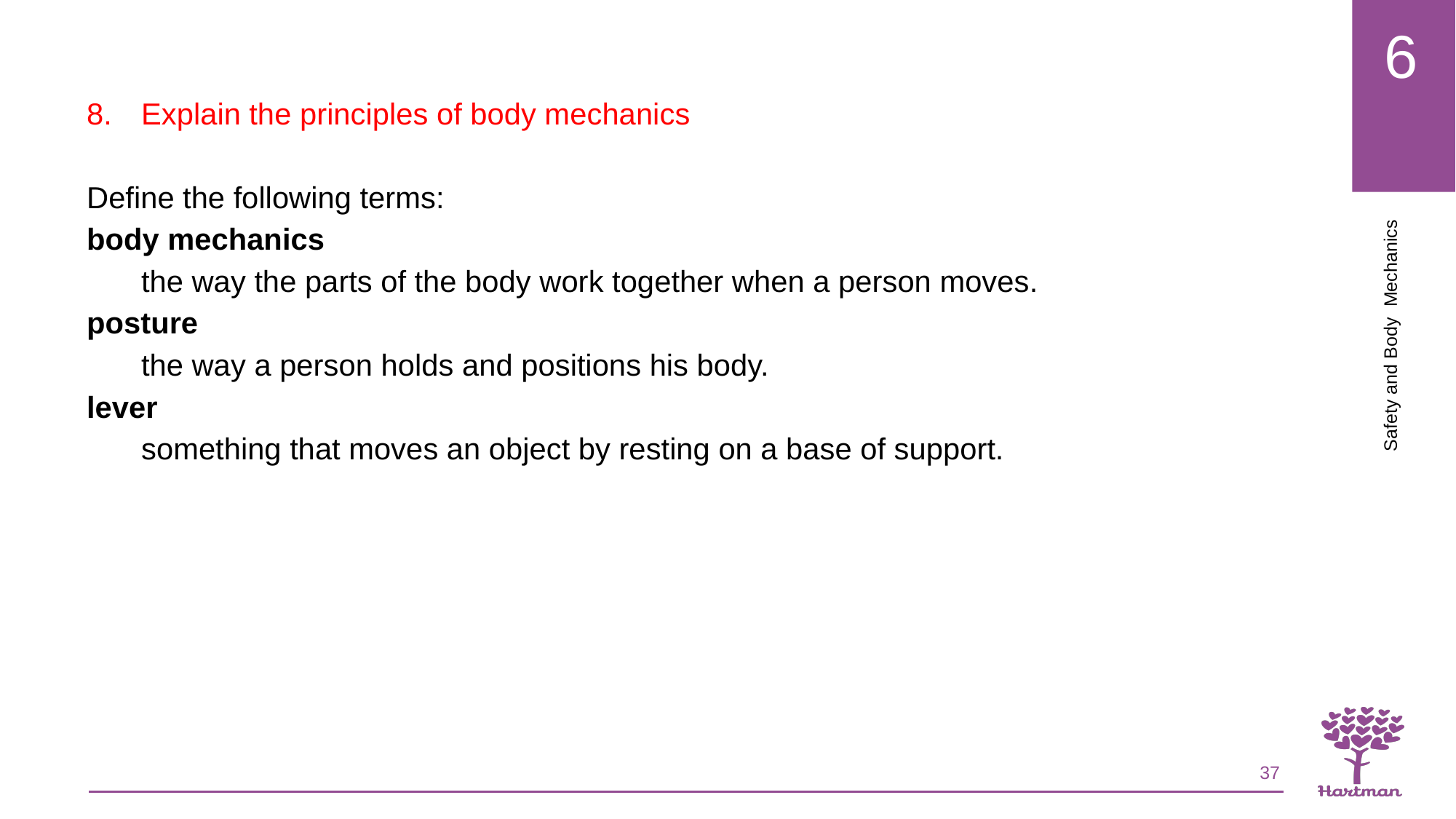

Explain the principles of body mechanics

Define the following terms:
body mechanics
the way the parts of the body work together when a person moves.
posture
the way a person holds and positions his body.
lever
something that moves an object by resting on a base of support.

37